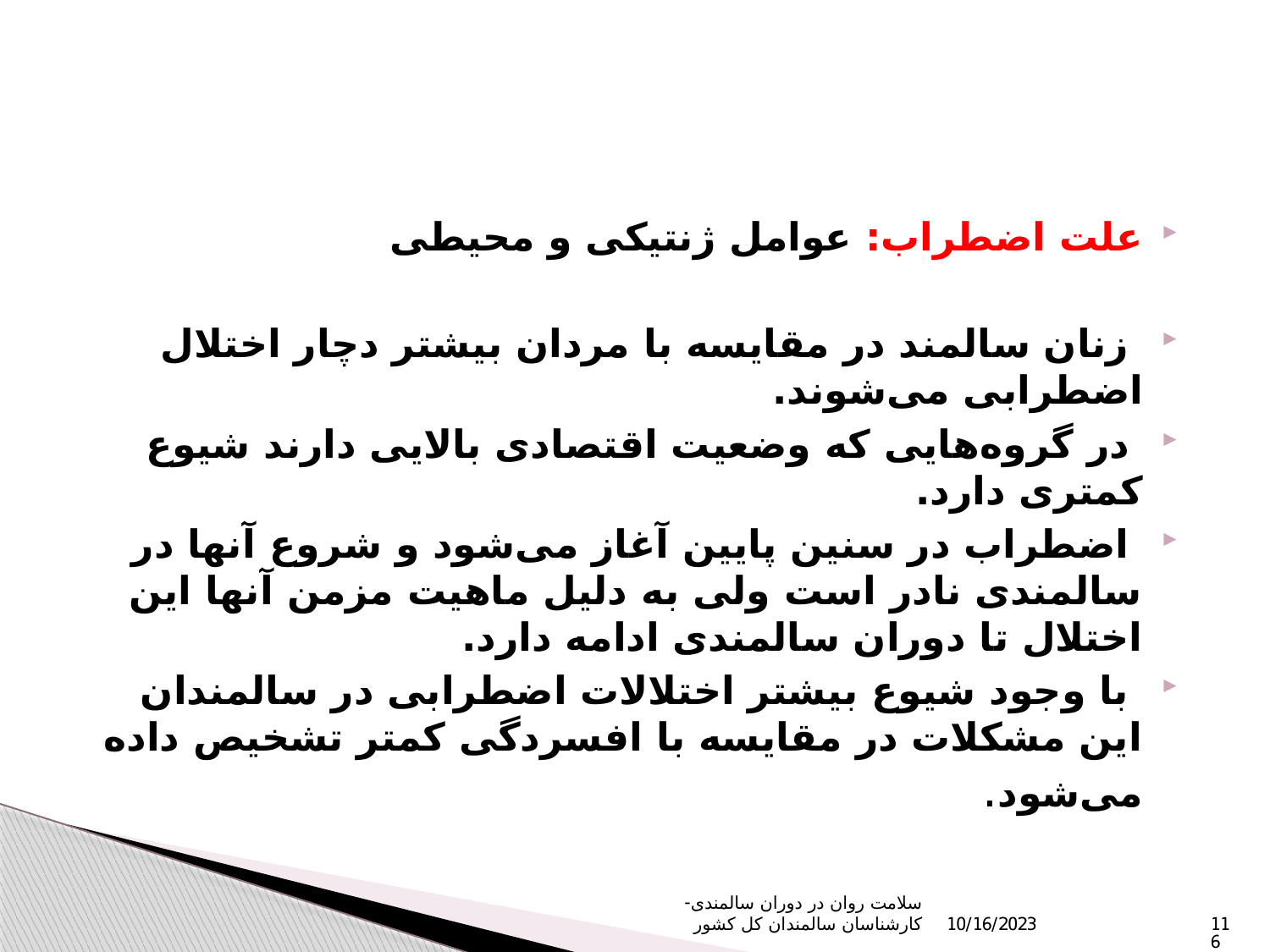

#
علت اضطراب: عوامل ژنتیکی و محیطی

 زنان سالمند در مقایسه با مردان بیشتر دچار اختلال اضطرابی می‌شوند.
 در گروه‌هایی که وضعیت اقتصادی بالایی دارند شیوع کمتری دارد.
 اضطراب در سنین پایین آغاز می‌شود و شروع آنها در سالمندی نادر است ولی به دلیل ماهیت مزمن آنها این اختلال تا دوران سالمندی ادامه دارد.
 با وجود شیوع بیشتر اختلالات اضطرابی در سالمندان این مشکلات در مقایسه با افسردگی کمتر تشخیص داده می‌شود.

سلامت روان در دوران سالمندی- کارشناسان سالمندان کل کشور
10/16/2023
116